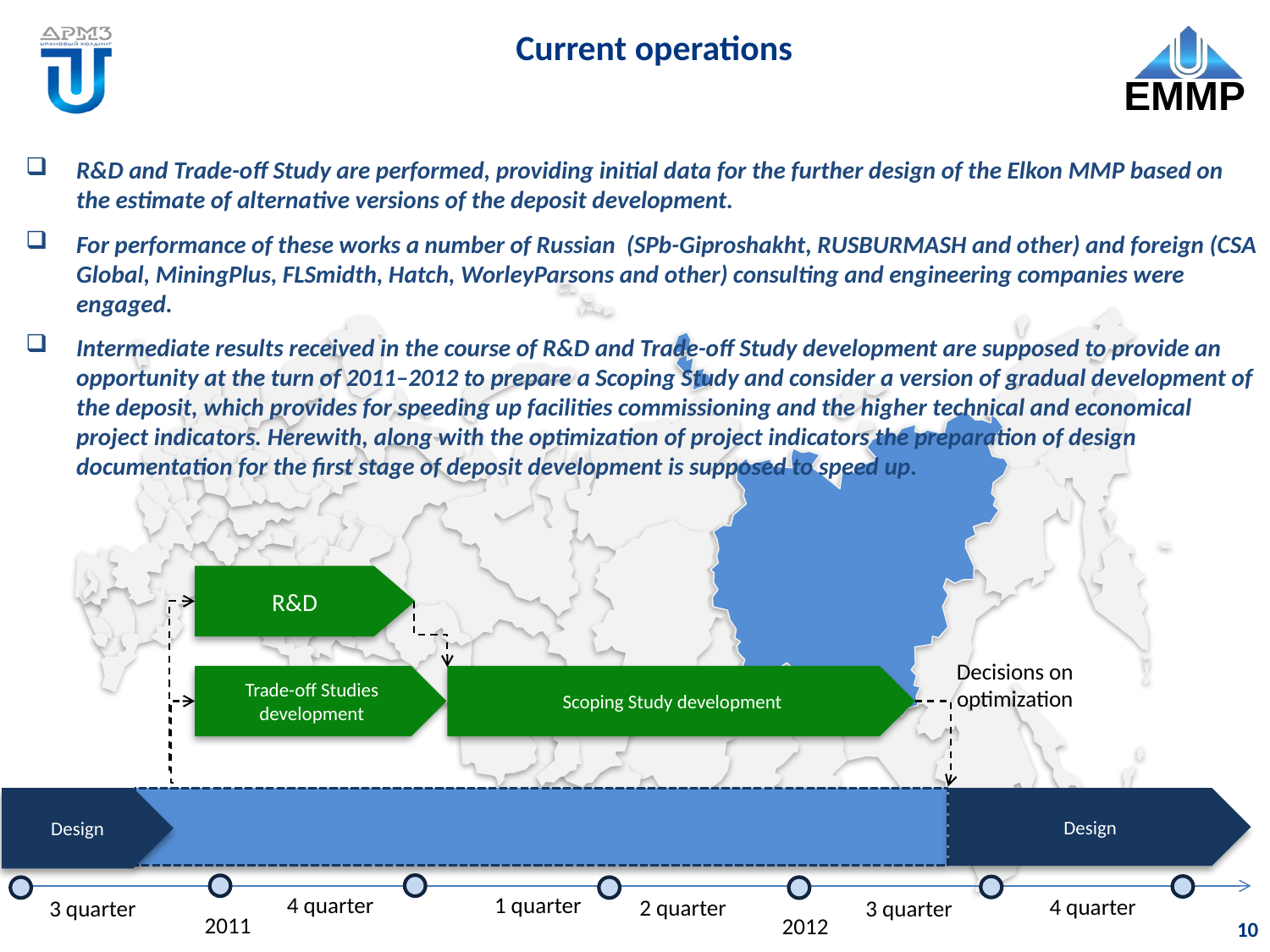

Current operations
R&D and Trade-off Study are performed, providing initial data for the further design of the Elkon MMP based on the estimate of alternative versions of the deposit development.

For performance of these works a number of Russian  (SPb-Giproshakht, RUSBURMASH and other) and foreign (CSA Global, MiningPlus, FLSmidth, Hatch, WorleyParsons and other) consulting and engineering companies were engaged.

Intermediate results received in the course of R&D and Trade-off Study development are supposed to provide an opportunity at the turn of 2011–2012 to prepare a Scoping Study and consider a version of gradual development of the deposit, which provides for speeding up facilities commissioning and the higher technical and economical project indicators. Herewith, along with the optimization of project indicators the preparation of design documentation for the first stage of deposit development is supposed to speed up.

R&D
Trade-off Studies development
Scoping Study development
Decisions on optimization
Design

Design

4 quarter
1 quarter
4 quarter
3 quarter
2 quarter
3 quarter
10
2011
2012